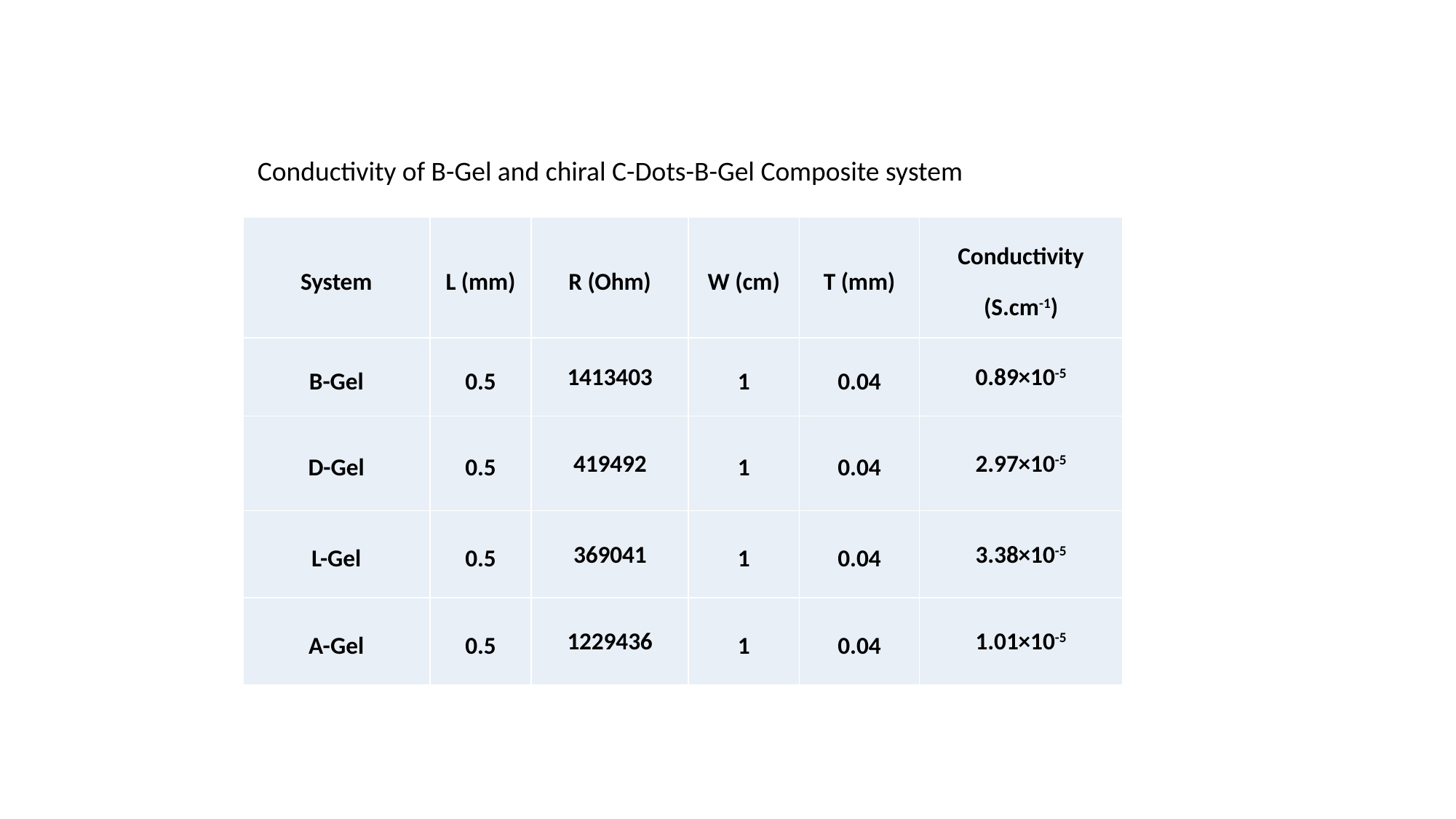

Conductivity of B-Gel and chiral C-Dots-B-Gel Composite system
| System | L (mm) | R (Ohm) | W (cm) | T (mm) | Conductivity (S.cm-1) |
| --- | --- | --- | --- | --- | --- |
| B-Gel | 0.5 | 1413403 | 1 | 0.04 | 0.89×10-5 |
| D-Gel | 0.5 | 419492 | 1 | 0.04 | 2.97×10-5 |
| L-Gel | 0.5 | 369041 | 1 | 0.04 | 3.38×10-5 |
| A-Gel | 0.5 | 1229436 | 1 | 0.04 | 1.01×10-5 |